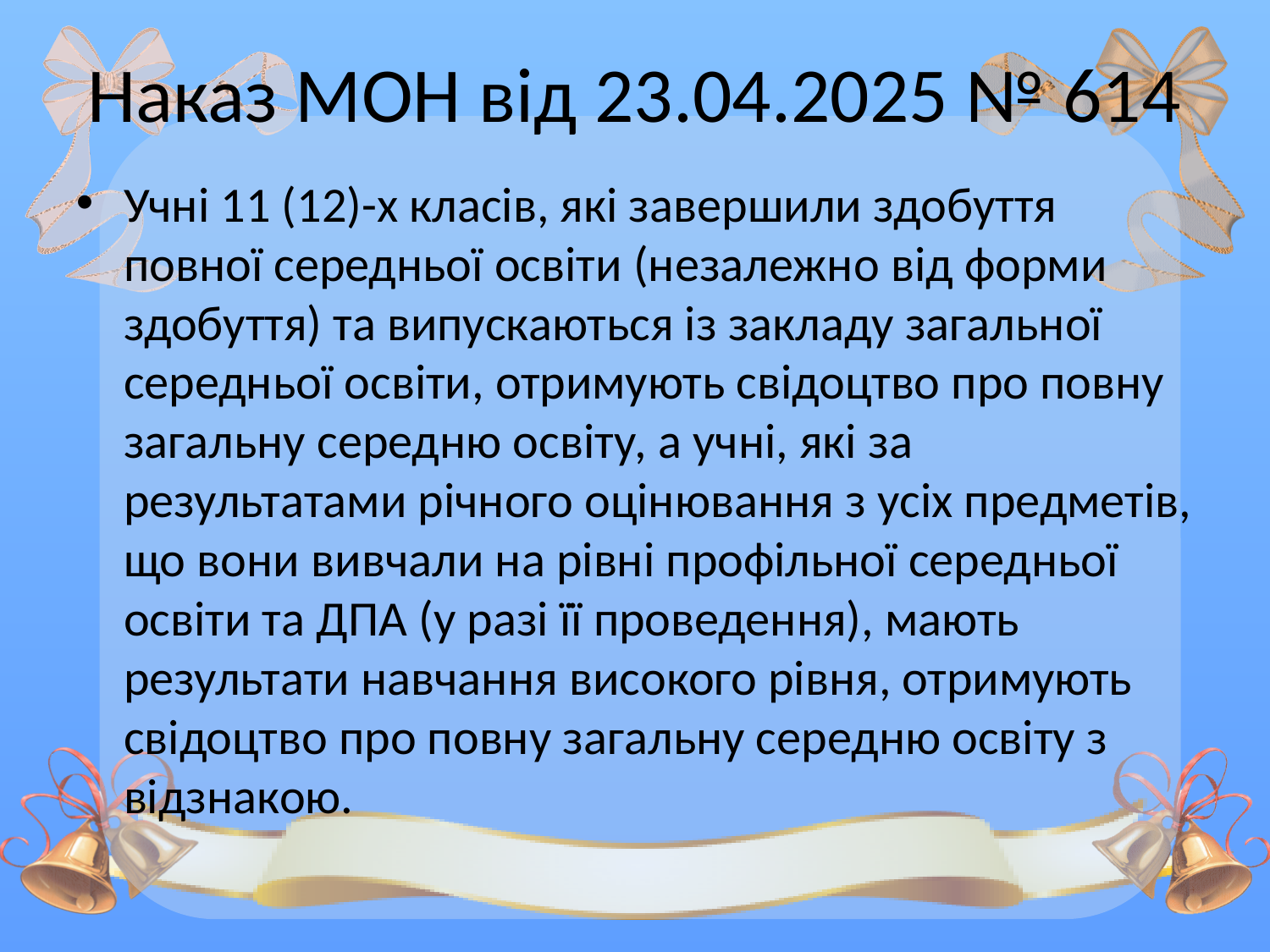

# Наказ МОН від 23.04.2025 № 614
Учні 11 (12)-х класів, які завершили здобуття повної середньої освіти (незалежно від форми здобуття) та випускаються із закладу загальної середньої освіти, отримують свідоцтво про повну загальну середню освіту, а учні, які за результатами річного оцінювання з усіх предметів, що вони вивчали на рівні профільної середньої освіти та ДПА (у разі її проведення), мають результати навчання високого рівня, отримують свідоцтво про повну загальну середню освіту з відзнакою.